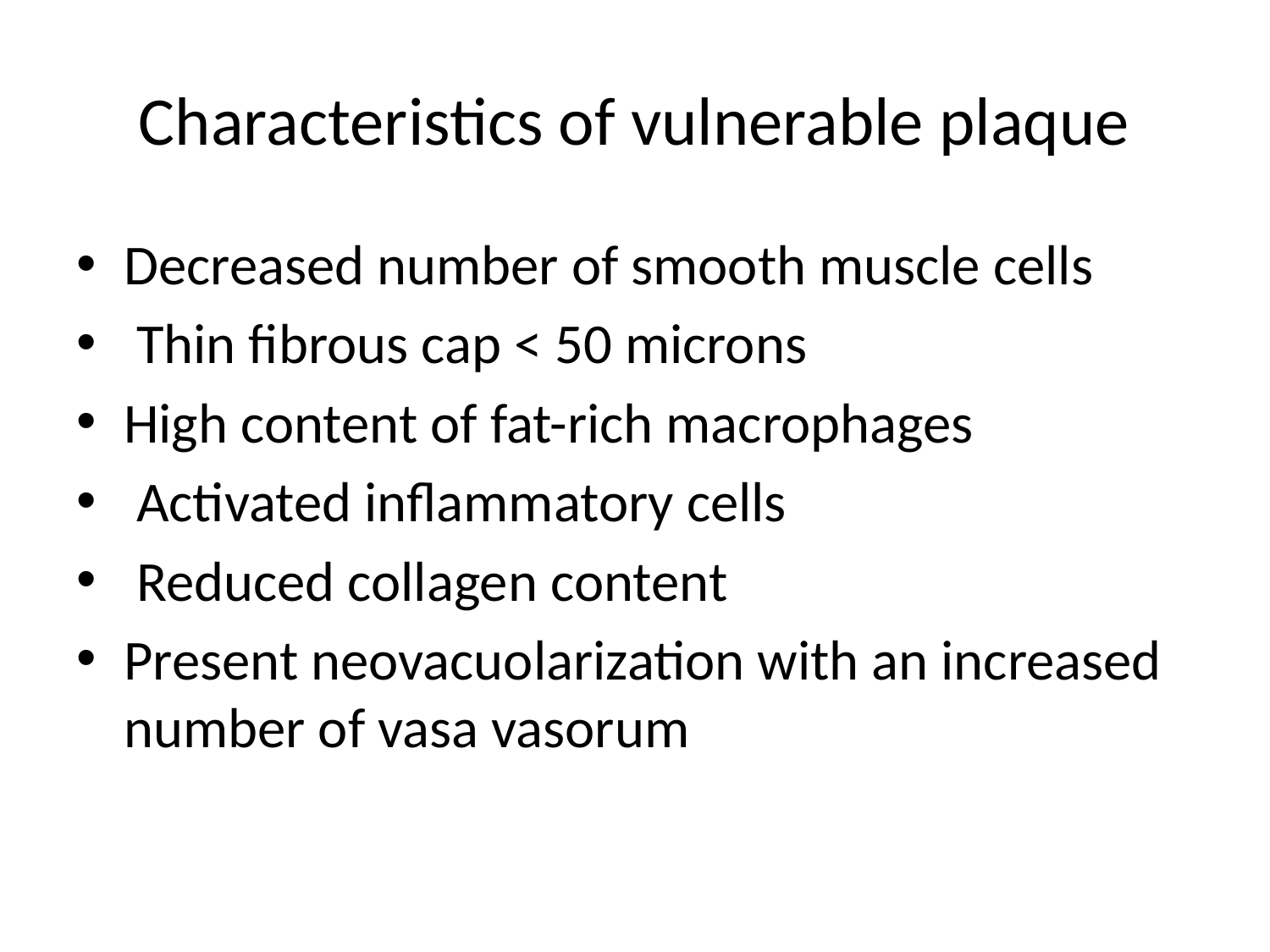

# Characteristics of vulnerable plaque
Decreased number of smooth muscle cells
 Thin fibrous cap < 50 microns
High content of fat-rich macrophages
 Activated inflammatory cells
 Reduced collagen content
Present neovacuolarization with an increased number of vasa vasorum